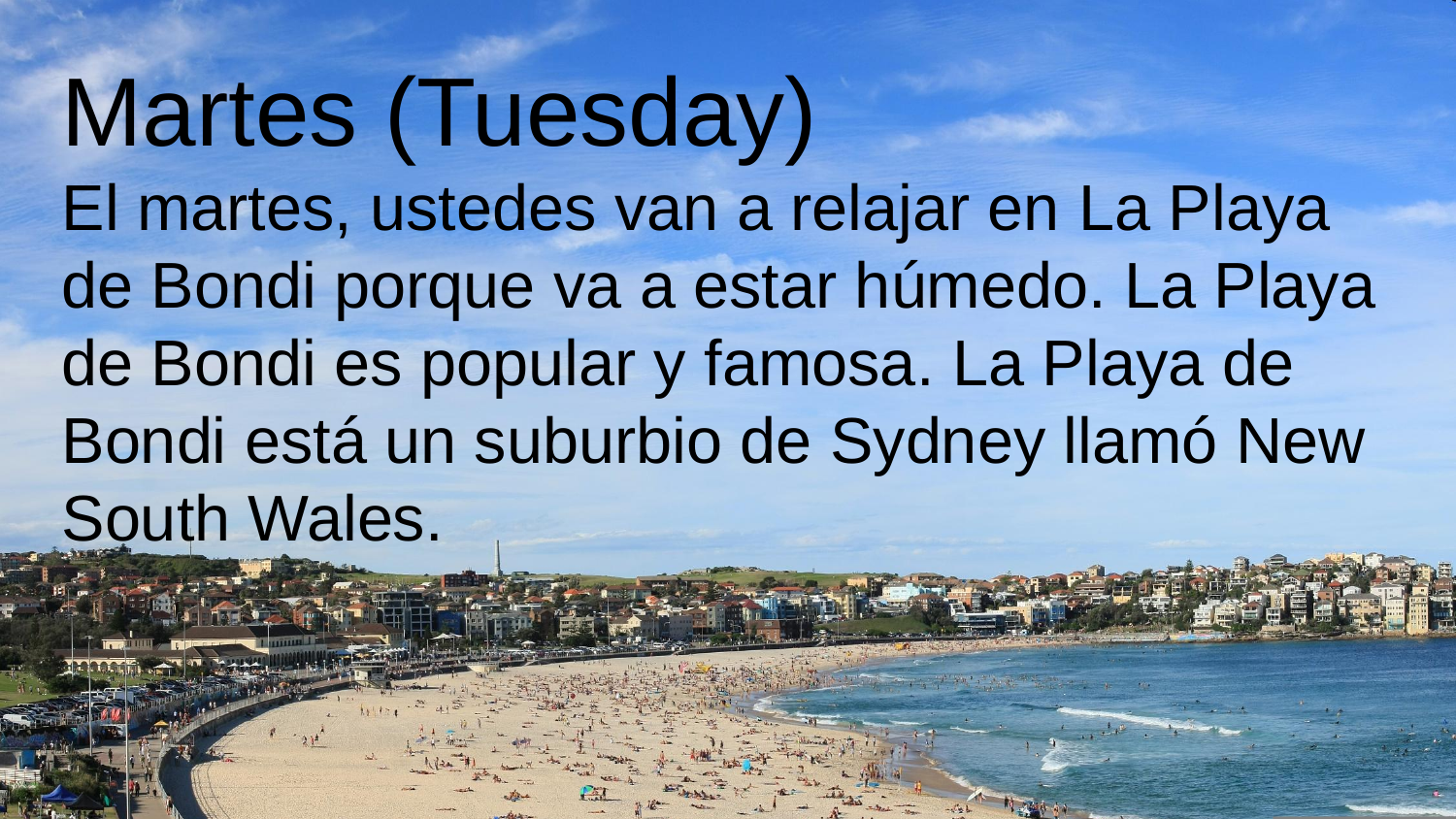

# Martes (Tuesday)
Martes (Tuesday)
El martes, ustedes van a relajar en La Playa de Bondi porque va a estar húmedo. La Playa de Bondi es popular y famosa. La Playa de Bondi está un suburbio de Sydney llamó New South Wales.

El martes, ustedes van a ver y relajar en Bondi Beach porque va a ser húmedo. El Bondi Beach es popular y famoso. El Bondi Beach está un suburbio de Sydney llamó New South Wales.